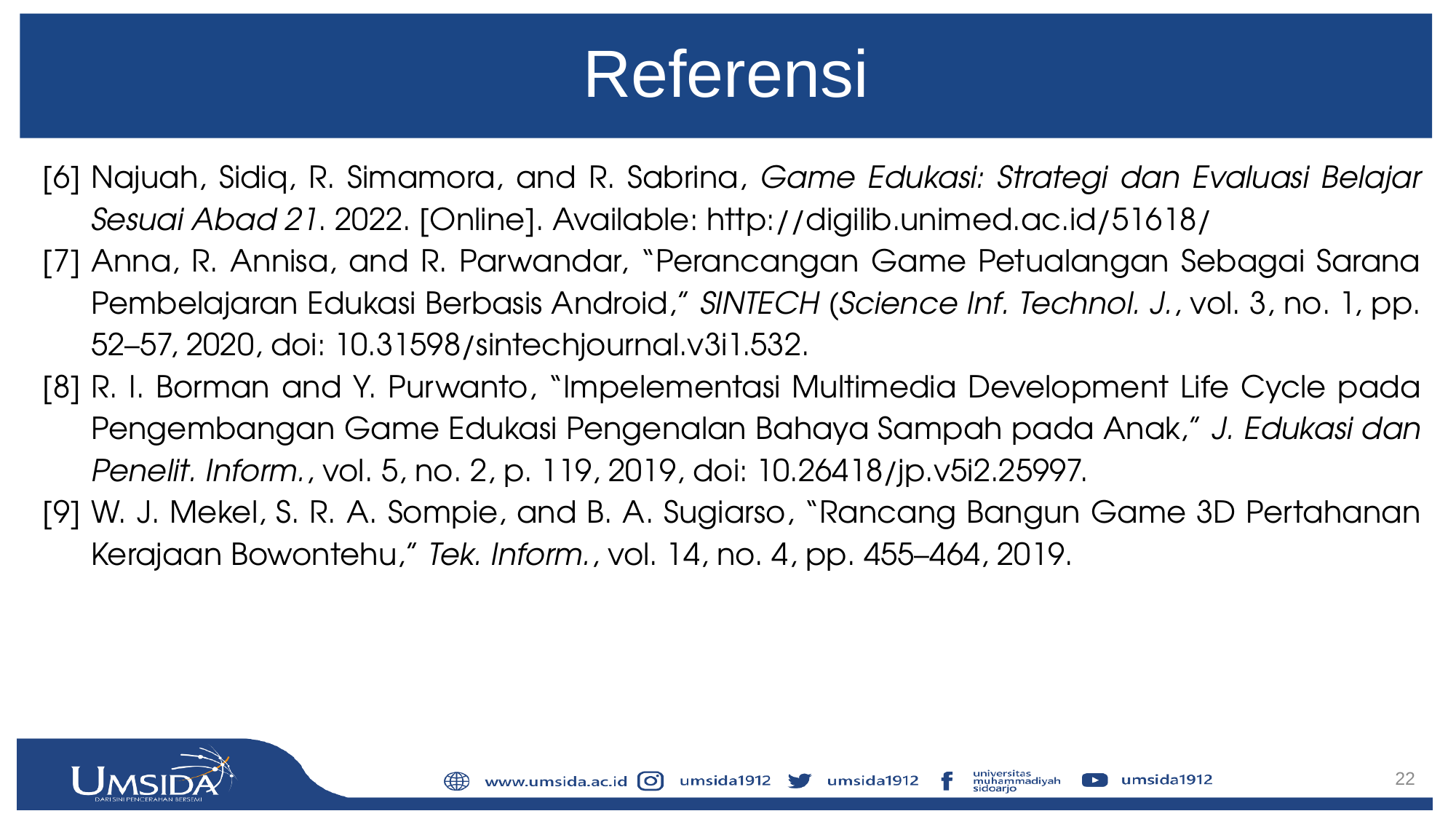

# Referensi
[6]	Najuah, Sidiq, R. Simamora, and R. Sabrina, Game Edukasi: Strategi dan Evaluasi Belajar Sesuai Abad 21. 2022. [Online]. Available: http://digilib.unimed.ac.id/51618/
[7]	Anna, R. Annisa, and R. Parwandar, “Perancangan Game Petualangan Sebagai Sarana Pembelajaran Edukasi Berbasis Android,” SINTECH (Science Inf. Technol. J., vol. 3, no. 1, pp. 52–57, 2020, doi: 10.31598/sintechjournal.v3i1.532.
[8]	R. I. Borman and Y. Purwanto, “Impelementasi Multimedia Development Life Cycle pada Pengembangan Game Edukasi Pengenalan Bahaya Sampah pada Anak,” J. Edukasi dan Penelit. Inform., vol. 5, no. 2, p. 119, 2019, doi: 10.26418/jp.v5i2.25997.
[9]	W. J. Mekel, S. R. A. Sompie, and B. A. Sugiarso, “Rancang Bangun Game 3D Pertahanan Kerajaan Bowontehu,” Tek. Inform., vol. 14, no. 4, pp. 455–464, 2019.